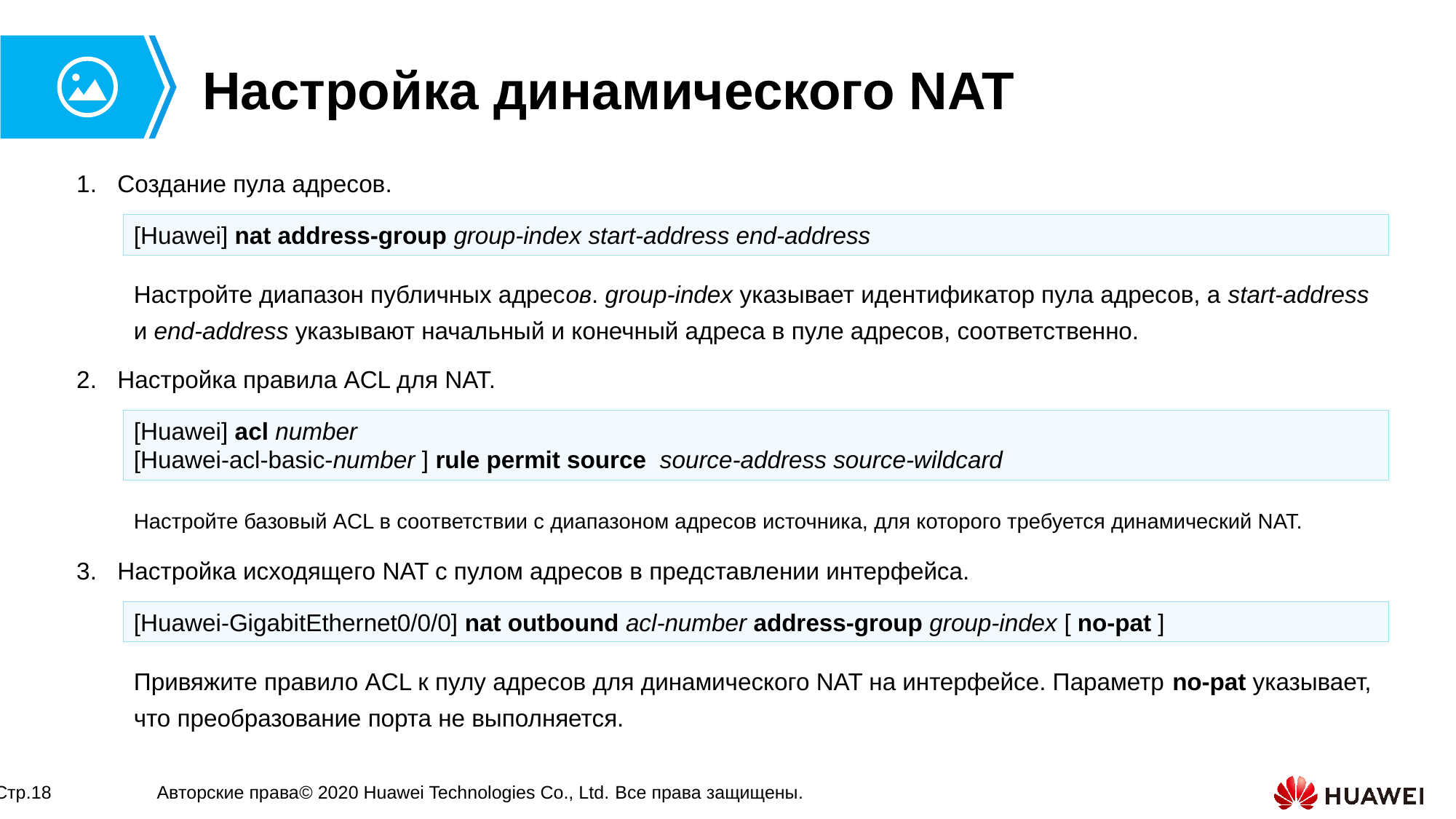

# Настройка динамического NAT
Создание пула адресов.
[Huawei] nat address-group group-index start-address end-address
Настройте диапазон публичных адресов. group-index указывает идентификатор пула адресов, а start-address и end-address указывают начальный и конечный адреса в пуле адресов, соответственно.
Настройка правила ACL для NAT.
[Huawei] acl number
[Huawei-acl-basic-number ] rule permit source  source-address source-wildcard
Настройте базовый ACL в соответствии с диапазоном адресов источника, для которого требуется динамический NAT.
Настройка исходящего NAT с пулом адресов в представлении интерфейса.
[Huawei-GigabitEthernet0/0/0] nat outbound acl-number address-group group-index [ no-pat ]
Привяжите правило ACL к пулу адресов для динамического NAT на интерфейсе. Параметр no-pat указывает, что преобразование порта не выполняется.